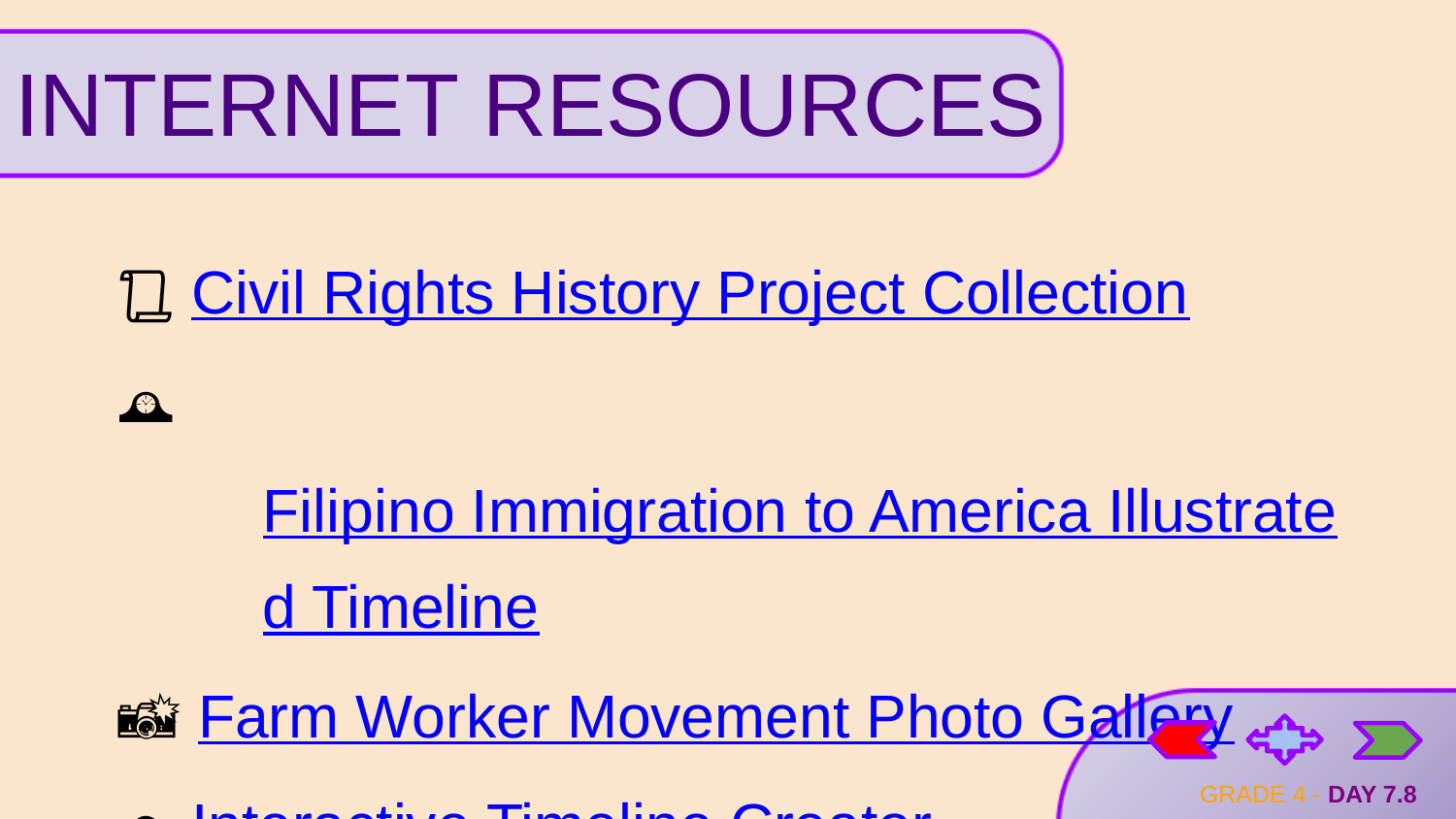

# INTERNET RESOURCES
📜 Civil Rights History Project Collection
🕰 Filipino Immigration to America Illustrated Timeline
📸 Farm Worker Movement Photo Gallery
🕰 Interactive Timeline Creator

GRADE 4 - DAY 7.8